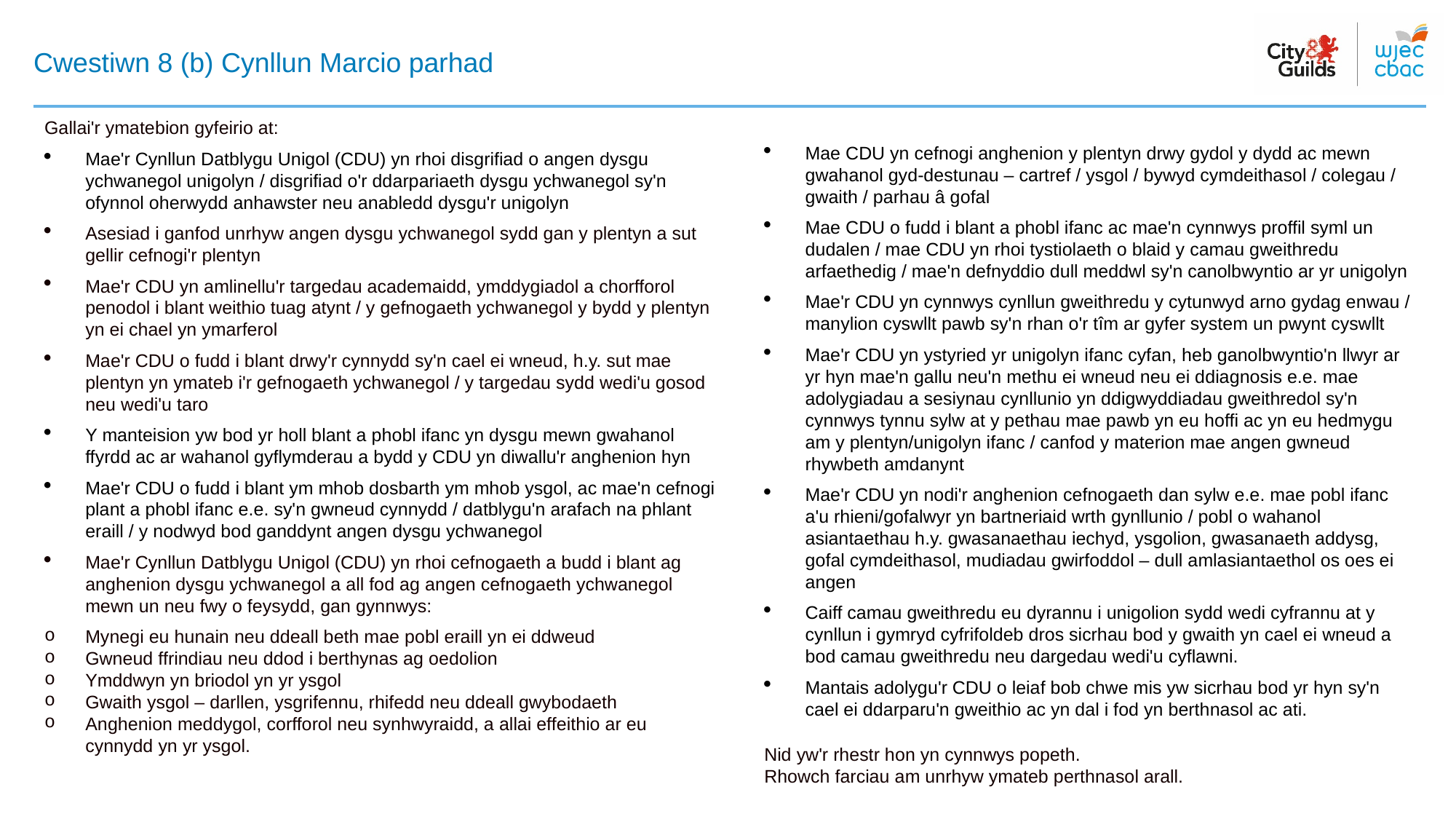

# Cwestiwn 8 (b) Cynllun Marcio parhad
Gallai'r ymatebion gyfeirio at:
Mae'r Cynllun Datblygu Unigol (CDU) yn rhoi disgrifiad o angen dysgu ychwanegol unigolyn / disgrifiad o'r ddarpariaeth dysgu ychwanegol sy'n ofynnol oherwydd anhawster neu anabledd dysgu'r unigolyn
Asesiad i ganfod unrhyw angen dysgu ychwanegol sydd gan y plentyn a sut gellir cefnogi'r plentyn
Mae'r CDU yn amlinellu'r targedau academaidd, ymddygiadol a chorfforol penodol i blant weithio tuag atynt / y gefnogaeth ychwanegol y bydd y plentyn yn ei chael yn ymarferol
Mae'r CDU o fudd i blant drwy'r cynnydd sy'n cael ei wneud, h.y. sut mae plentyn yn ymateb i'r gefnogaeth ychwanegol / y targedau sydd wedi'u gosod neu wedi'u taro
Y manteision yw bod yr holl blant a phobl ifanc yn dysgu mewn gwahanol ffyrdd ac ar wahanol gyflymderau a bydd y CDU yn diwallu'r anghenion hyn
Mae'r CDU o fudd i blant ym mhob dosbarth ym mhob ysgol, ac mae'n cefnogi plant a phobl ifanc e.e. sy'n gwneud cynnydd / datblygu'n arafach na phlant eraill / y nodwyd bod ganddynt angen dysgu ychwanegol
Mae'r Cynllun Datblygu Unigol (CDU) yn rhoi cefnogaeth a budd i blant ag anghenion dysgu ychwanegol a all fod ag angen cefnogaeth ychwanegol mewn un neu fwy o feysydd, gan gynnwys:
Mynegi eu hunain neu ddeall beth mae pobl eraill yn ei ddweud
Gwneud ffrindiau neu ddod i berthynas ag oedolion
Ymddwyn yn briodol yn yr ysgol
Gwaith ysgol – darllen, ysgrifennu, rhifedd neu ddeall gwybodaeth
Anghenion meddygol, corfforol neu synhwyraidd, a allai effeithio ar eu cynnydd yn yr ysgol.
Mae CDU yn cefnogi anghenion y plentyn drwy gydol y dydd ac mewn gwahanol gyd-destunau – cartref / ysgol / bywyd cymdeithasol / colegau / gwaith / parhau â gofal
Mae CDU o fudd i blant a phobl ifanc ac mae'n cynnwys proffil syml un dudalen / mae CDU yn rhoi tystiolaeth o blaid y camau gweithredu arfaethedig / mae'n defnyddio dull meddwl sy'n canolbwyntio ar yr unigolyn
Mae'r CDU yn cynnwys cynllun gweithredu y cytunwyd arno gydag enwau / manylion cyswllt pawb sy'n rhan o'r tîm ar gyfer system un pwynt cyswllt
Mae'r CDU yn ystyried yr unigolyn ifanc cyfan, heb ganolbwyntio'n llwyr ar yr hyn mae'n gallu neu'n methu ei wneud neu ei ddiagnosis e.e. mae adolygiadau a sesiynau cynllunio yn ddigwyddiadau gweithredol sy'n cynnwys tynnu sylw at y pethau mae pawb yn eu hoffi ac yn eu hedmygu am y plentyn/unigolyn ifanc / canfod y materion mae angen gwneud rhywbeth amdanynt
Mae'r CDU yn nodi'r anghenion cefnogaeth dan sylw e.e. mae pobl ifanc a'u rhieni/gofalwyr yn bartneriaid wrth gynllunio / pobl o wahanol asiantaethau h.y. gwasanaethau iechyd, ysgolion, gwasanaeth addysg, gofal cymdeithasol, mudiadau gwirfoddol – dull amlasiantaethol os oes ei angen
Caiff camau gweithredu eu dyrannu i unigolion sydd wedi cyfrannu at y cynllun i gymryd cyfrifoldeb dros sicrhau bod y gwaith yn cael ei wneud a bod camau gweithredu neu dargedau wedi'u cyflawni.
Mantais adolygu'r CDU o leiaf bob chwe mis yw sicrhau bod yr hyn sy'n cael ei ddarparu'n gweithio ac yn dal i fod yn berthnasol ac ati.

Nid yw'r rhestr hon yn cynnwys popeth.
Rhowch farciau am unrhyw ymateb perthnasol arall.